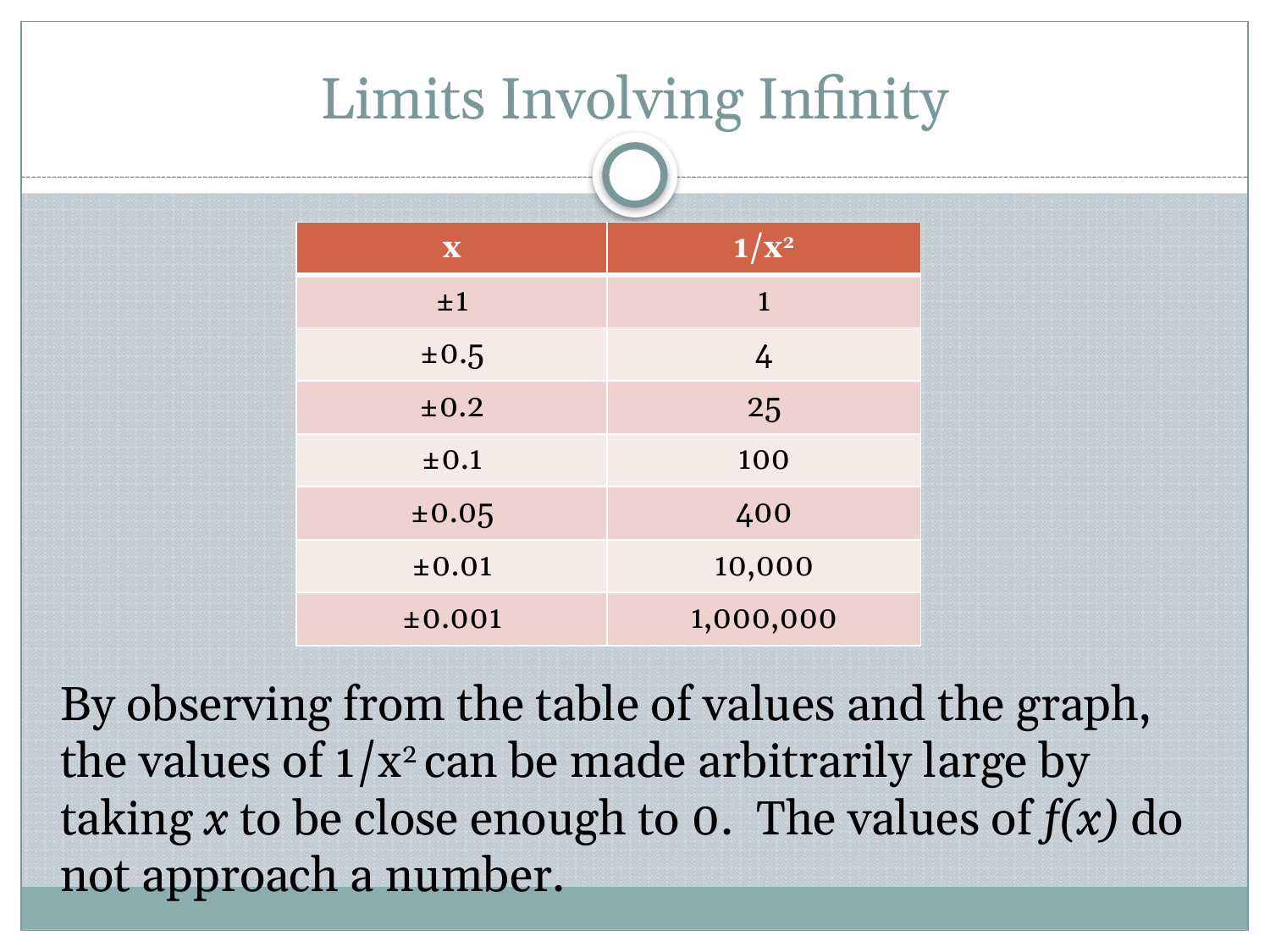

# Limits Involving Infinity
| x | 1/x2 |
| --- | --- |
| ±1 | 1 |
| ±0.5 | 4 |
| ±0.2 | 25 |
| ±0.1 | 100 |
| ±0.05 | 400 |
| ±0.01 | 10,000 |
| ±0.001 | 1,000,000 |
By observing from the table of values and the graph,
the values of 1/x2 can be made arbitrarily large by
taking x to be close enough to 0.  The values of f(x) do
not approach a number.